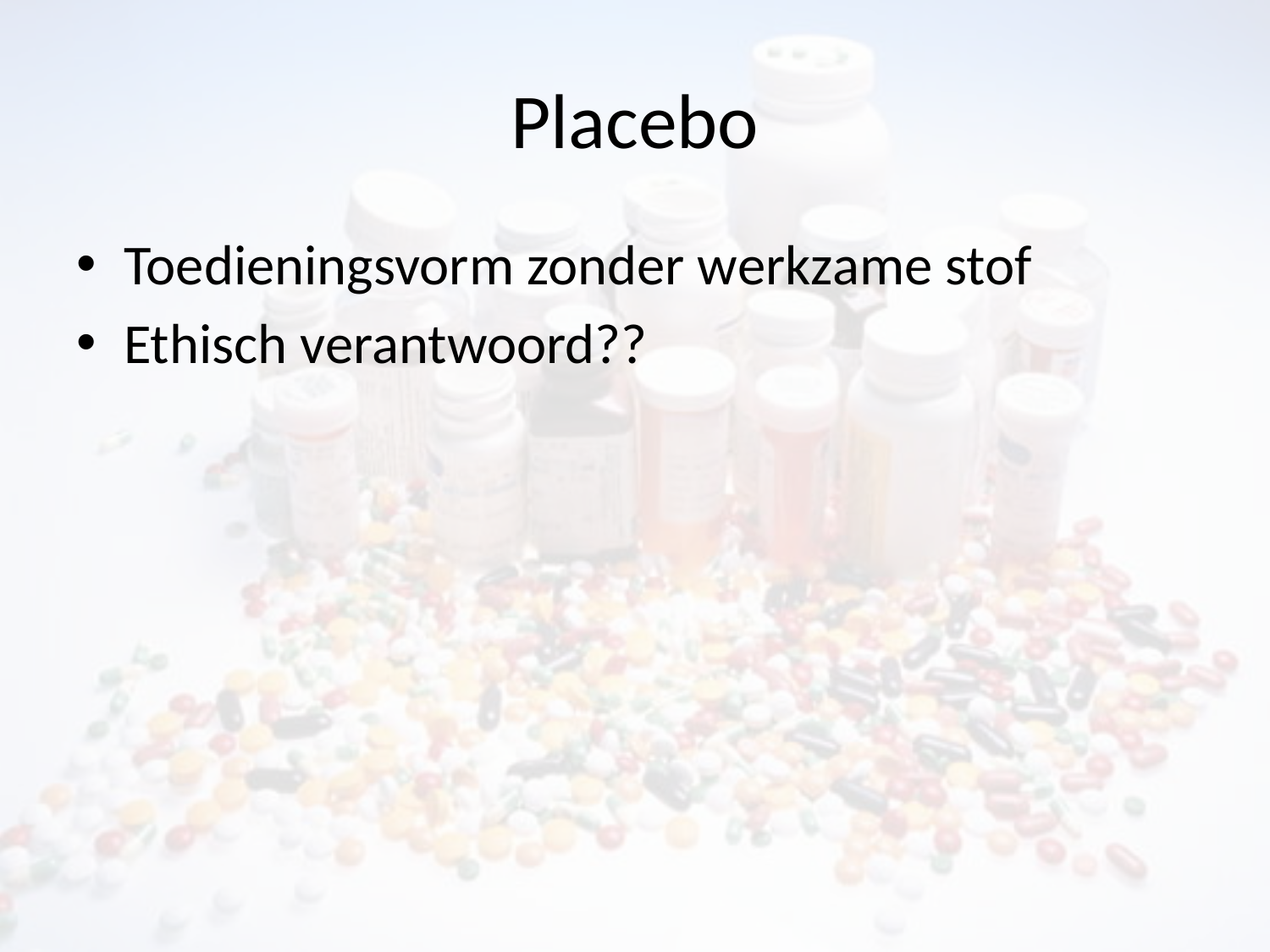

# Placebo
Toedieningsvorm zonder werkzame stof
Ethisch verantwoord??